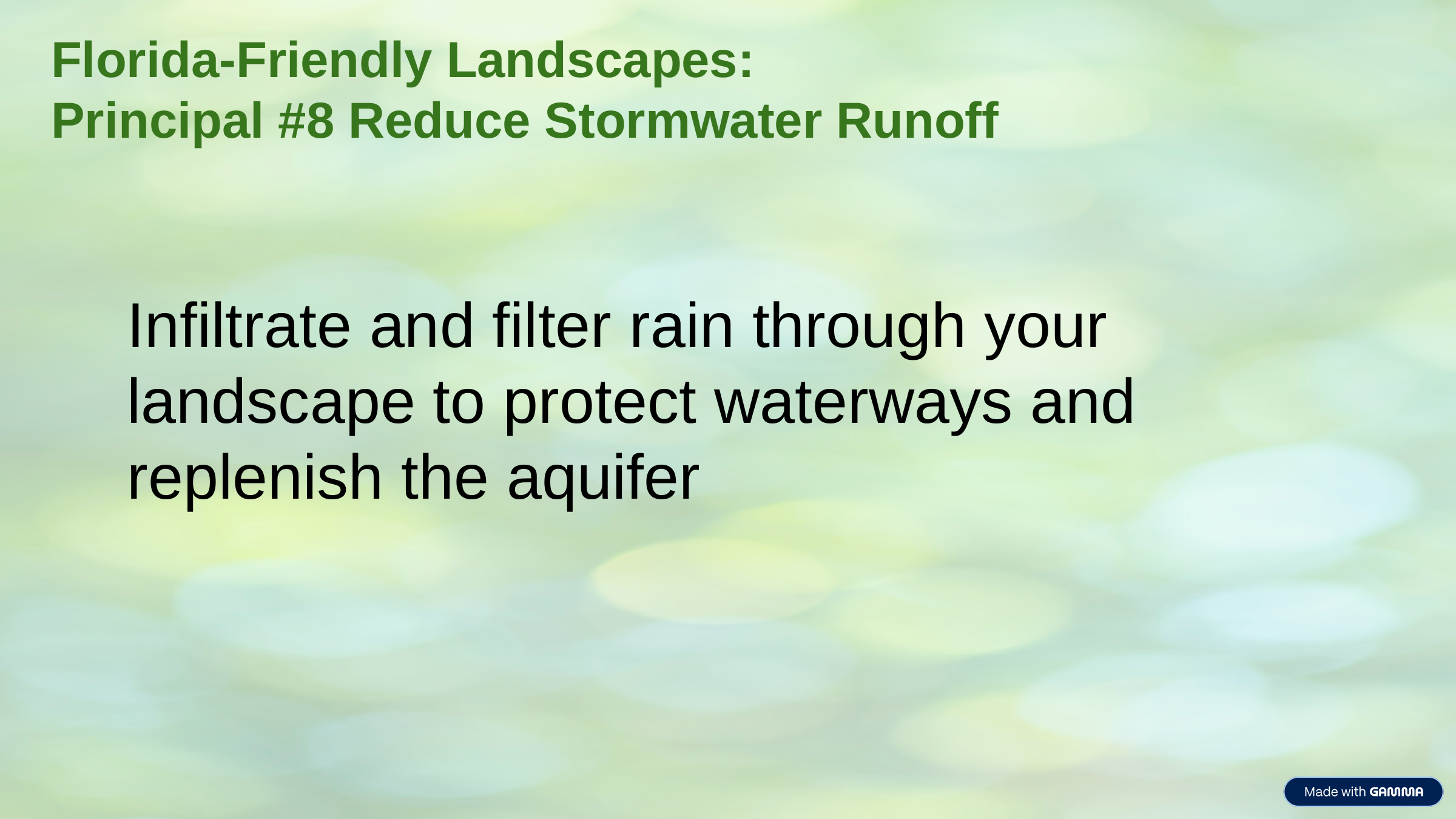

Florida-Friendly Landscapes:
Principal #8 Reduce Stormwater Runoff
Infiltrate and filter rain through your landscape to protect waterways and replenish the aquifer